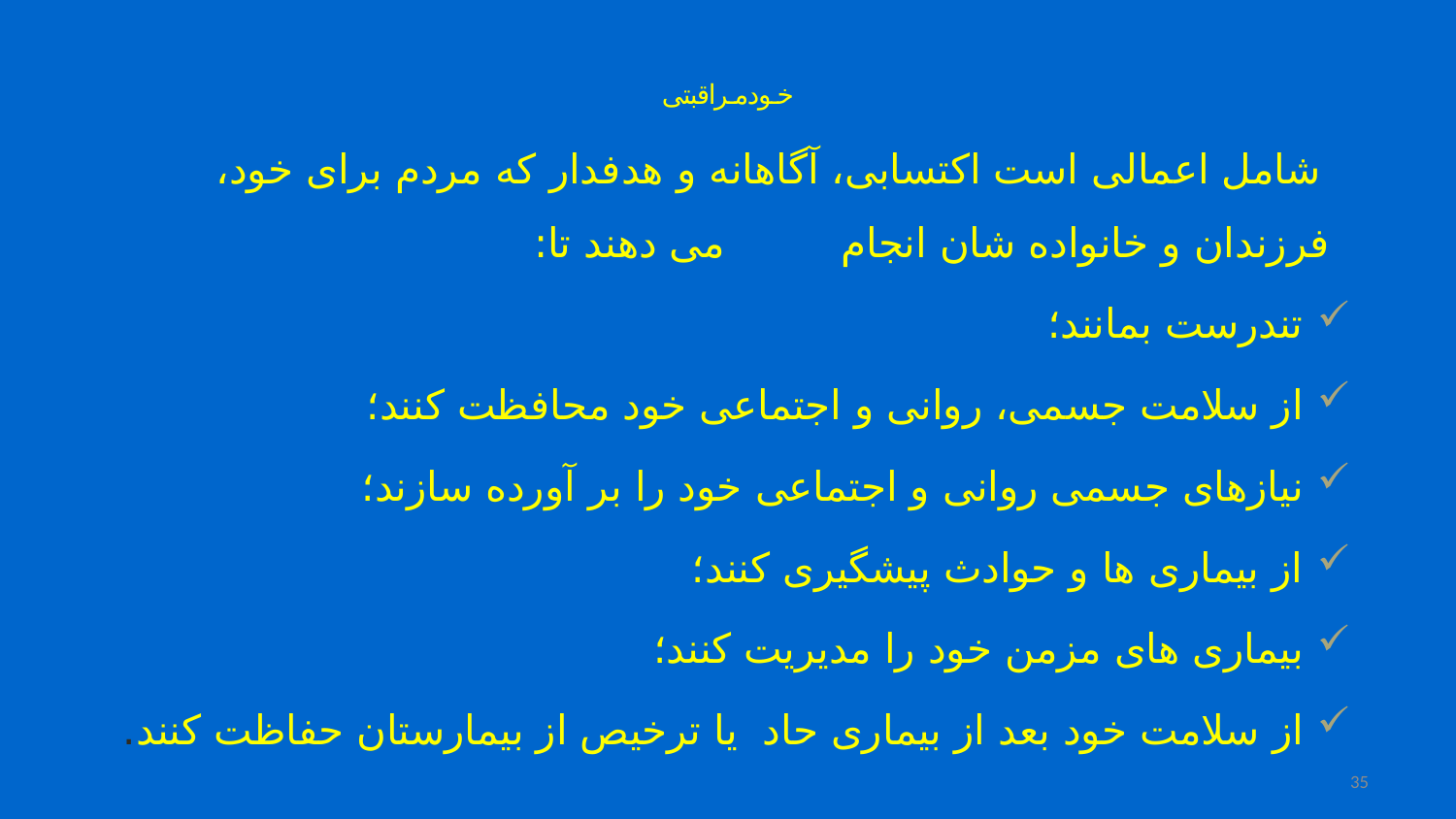

# خـودمـراقبتی
 شامل اعمالی است اکتسابی، آگاهانه و هدفدار که مردم برای خود، فرزندان و خانواده شان انجام         می دهند تا:
تندرست بمانند؛
از سلامت جسمی، روانی و اجتماعی خود محافظت کنند؛
نیازهای جسمی روانی و اجتماعی خود را بر آورده سازند؛
از بیماری ها و حوادث پیشگیری کنند؛
بیماری های مزمن خود را مدیریت کنند؛
از سلامت خود بعد از بیماری حاد  یا ترخیص از بیمارستان حفاظت کنند.

35